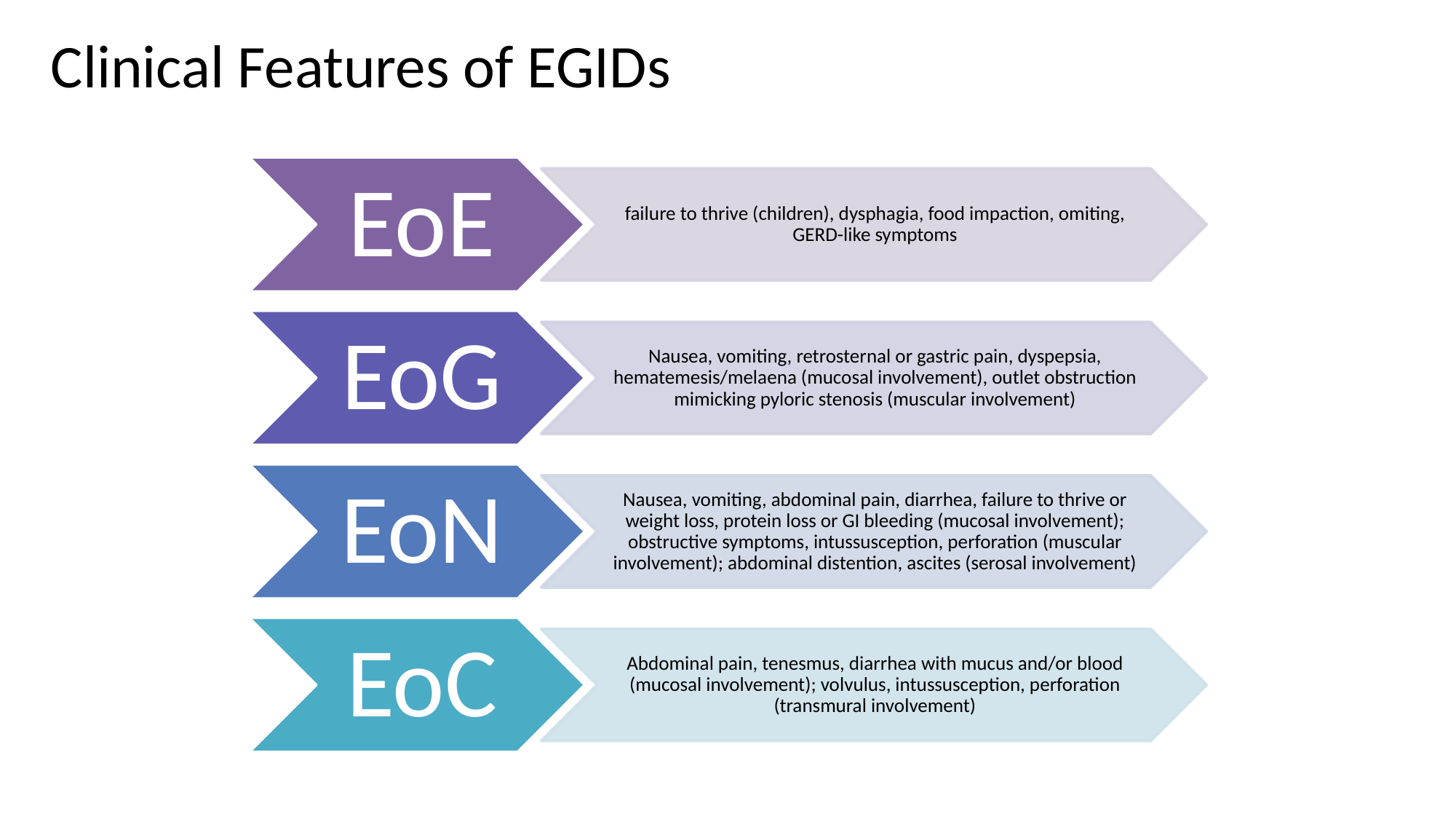

Clinical Features of EGIDs
EoE
failure to thrive (children), dysphagia, food impaction, omiting, GERD-like symptoms
EoG
Nausea, vomiting, retrosternal or gastric pain, dyspepsia, hematemesis/melaena (mucosal involvement), outlet obstruction mimicking pyloric stenosis (muscular involvement)
EoN
Nausea, vomiting, abdominal pain, diarrhea, failure to thrive or weight loss, protein loss or GI bleeding (mucosal involvement); obstructive symptoms, intussusception, perforation (muscular involvement); abdominal distention, ascites (serosal involvement)
EoC
Abdominal pain, tenesmus, diarrhea with mucus and/or blood (mucosal involvement); volvulus, intussusception, perforation (transmural involvement)